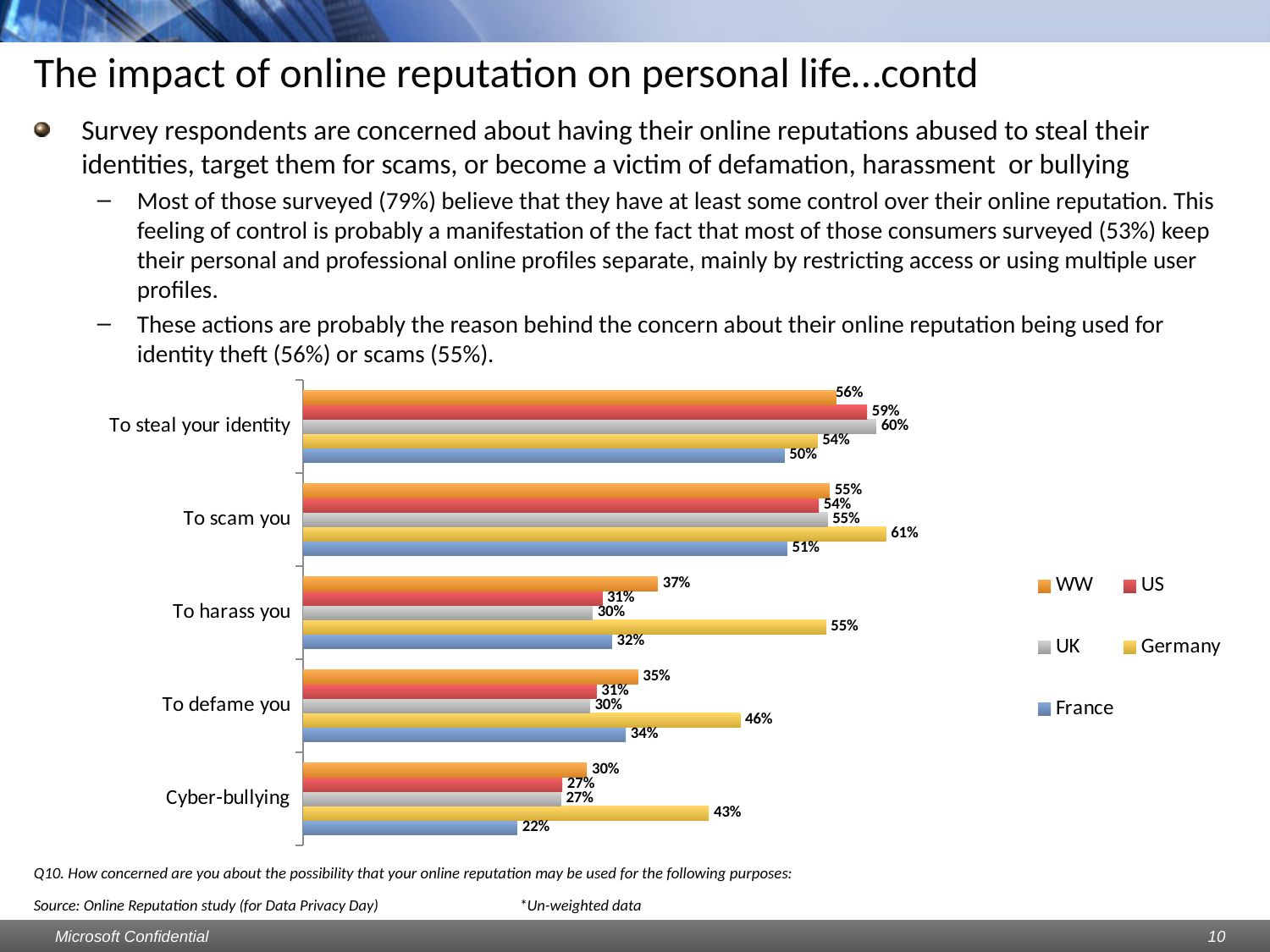

# The impact of online reputation on personal life…contd
Survey respondents are concerned about having their online reputations abused to steal their identities, target them for scams, or become a victim of defamation, harassment  or bullying
Most of those surveyed (79%) believe that they have at least some control over their online reputation. This feeling of control is probably a manifestation of the fact that most of those consumers surveyed (53%) keep their personal and professional online profiles separate, mainly by restricting access or using multiple user profiles.
These actions are probably the reason behind the concern about their online reputation being used for identity theft (56%) or scams (55%).

### Chart

| Category | France  | Germany | UK  | US  | WW  |
|---|---|---|---|---|---|
| Cyber-bullying | 0.2244897959183674 | 0.4251497005988024 | 0.2702702702702707 | 0.2716417910447763 | 0.2973977695167286 |
| To defame you | 0.33819241982507336 | 0.45808383233532934 | 0.30030030030030075 | 0.3074626865671646 | 0.3509293680297404 |
| To harass you | 0.3236151603498551 | 0.5479041916167665 | 0.30330330330330363 | 0.31343283582089615 | 0.3717472118959108 |
| To scam you | 0.5072886297376081 | 0.610778443113774 | 0.5495495495495496 | 0.5402985074626867 | 0.5516728624535328 |
| To steal your identity | 0.5043731778425649 | 0.5389221556886228 | 0.6006006006006014 | 0.5910447761194036 | 0.5583643122676576 |
Q10. How concerned are you about the possibility that your online reputation may be used for the following purposes:
Source: Online Reputation study (for Data Privacy Day) 						                 *Un-weighted data